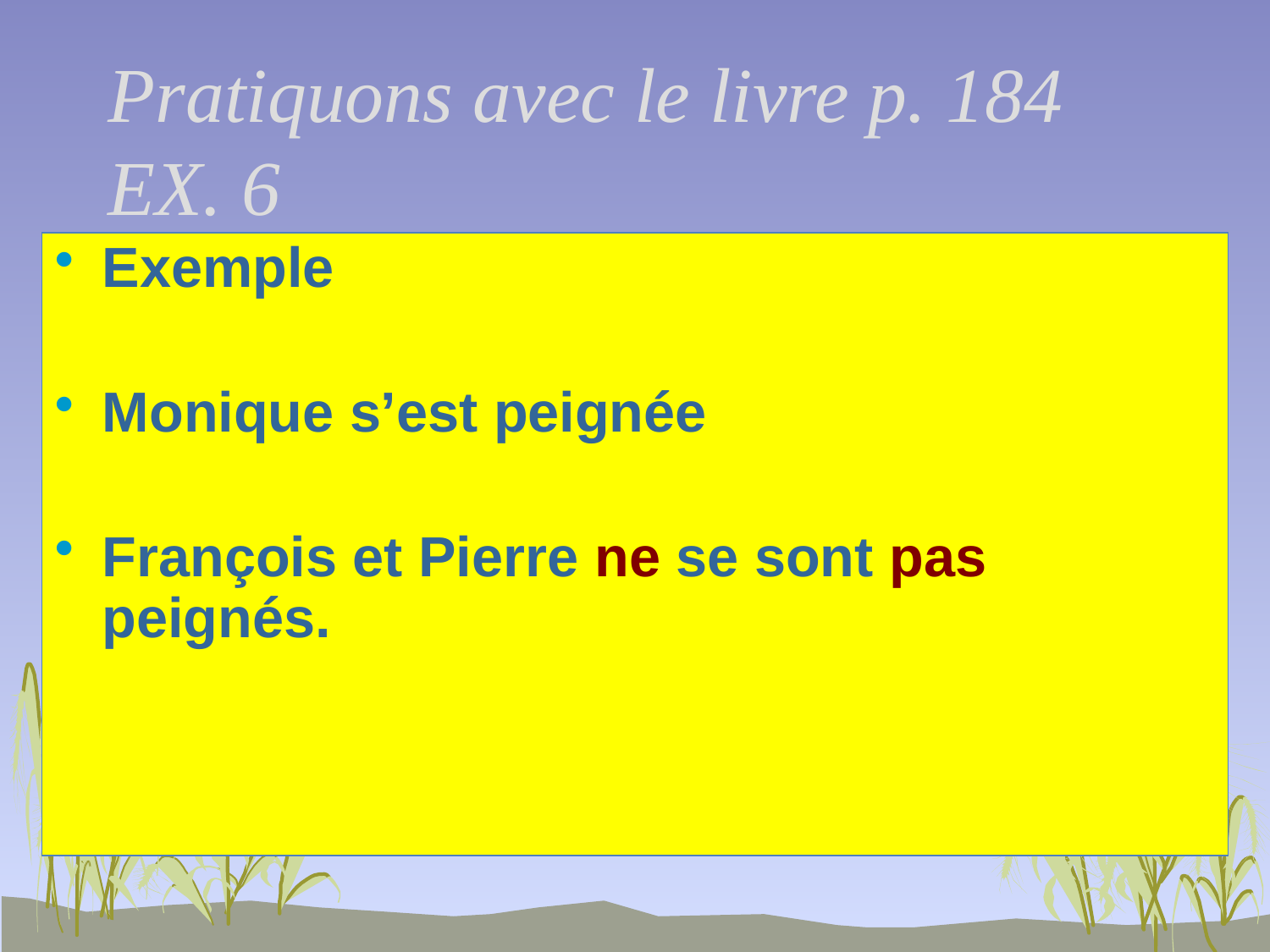

# Pratiquons avec le livre p. 184 EX. 6
Exemple

Monique s’est peignée

François et Pierre ne se sont pas peignés.